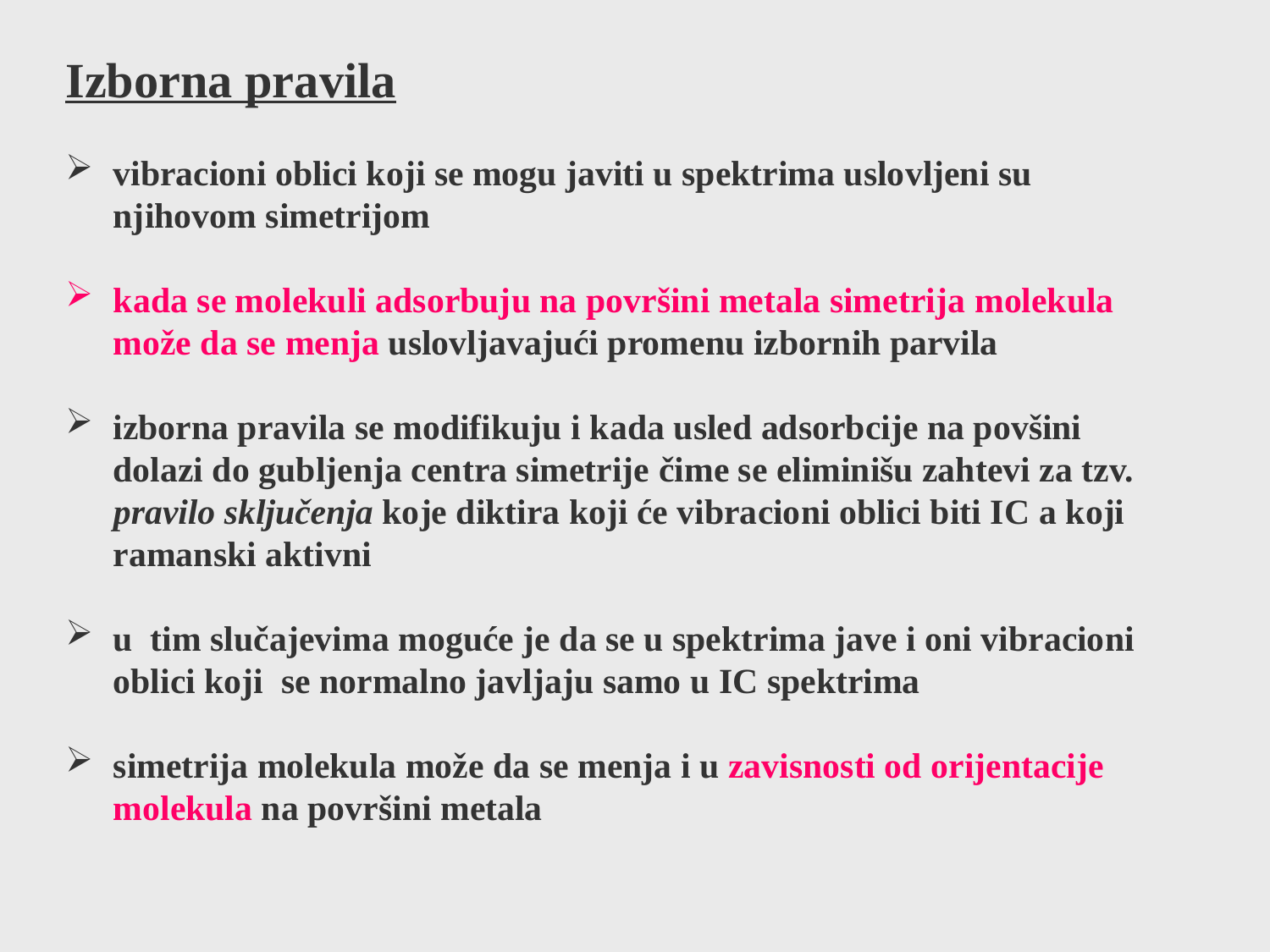

Izborna pravila

vibracioni oblici koji se mogu javiti u spektrima uslovljeni su njihovom simetrijom

kada se molekuli adsorbuju na površini metala simetrija molekula može da se menja uslovljavajući promenu izbornih parvila

izborna pravila se modifikuju i kada usled adsorbcije na povšini dolazi do gubljenja centra simetrije čime se eliminišu zahtevi za tzv.  pravilo sključenja koje diktira koji će vibracioni oblici biti IC a koji ramanski aktivni

u  tim slučajevima moguće je da se u spektrima jave i oni vibracioni oblici koji  se normalno javljaju samo u IC spektrima

simetrija molekula može da se menja i u zavisnosti od orijentacije molekula na površini metala